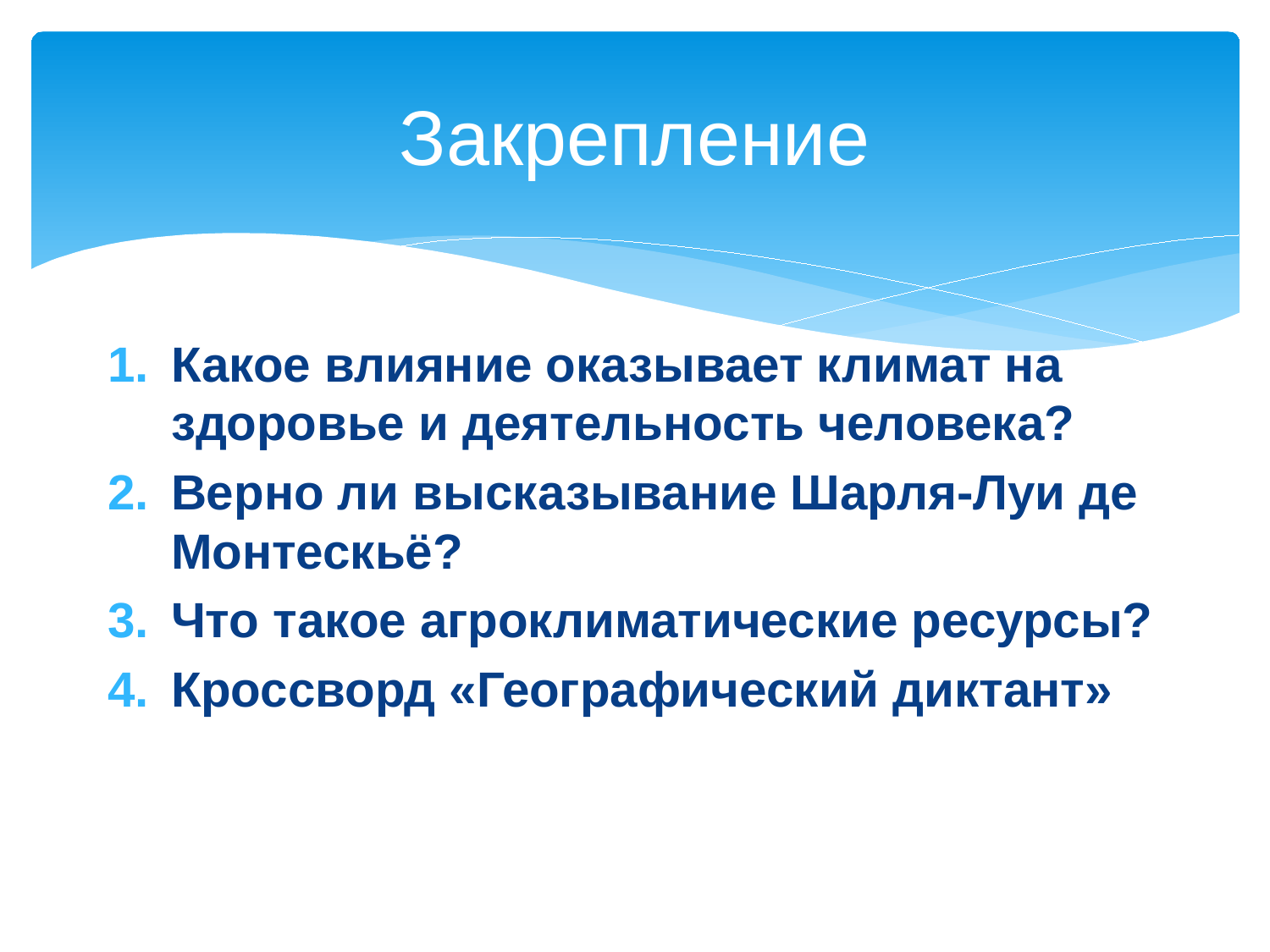

# Закрепление
Какое влияние оказывает климат на здоровье и деятельность человека?
Верно ли высказывание Шарля-Луи де Монтескьё?
Что такое агроклиматические ресурсы?
Кроссворд «Географический диктант»